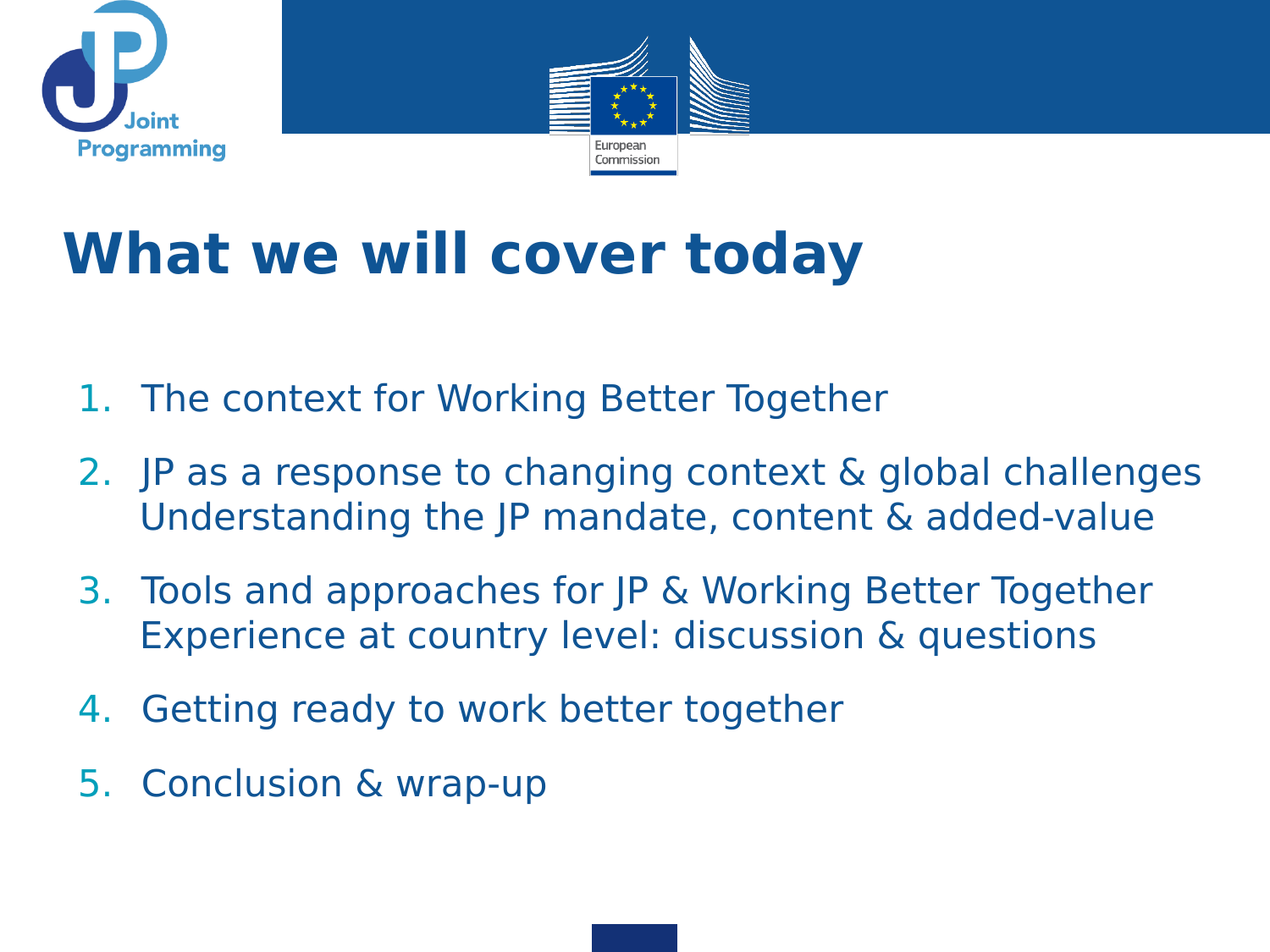

# What we will cover today
The context for Working Better Together
JP as a response to changing context & global challenges
Understanding the JP mandate, content & added-value
Tools and approaches for JP & Working Better Together
Experience at country level: discussion & questions
Getting ready to work better together
Conclusion & wrap-up